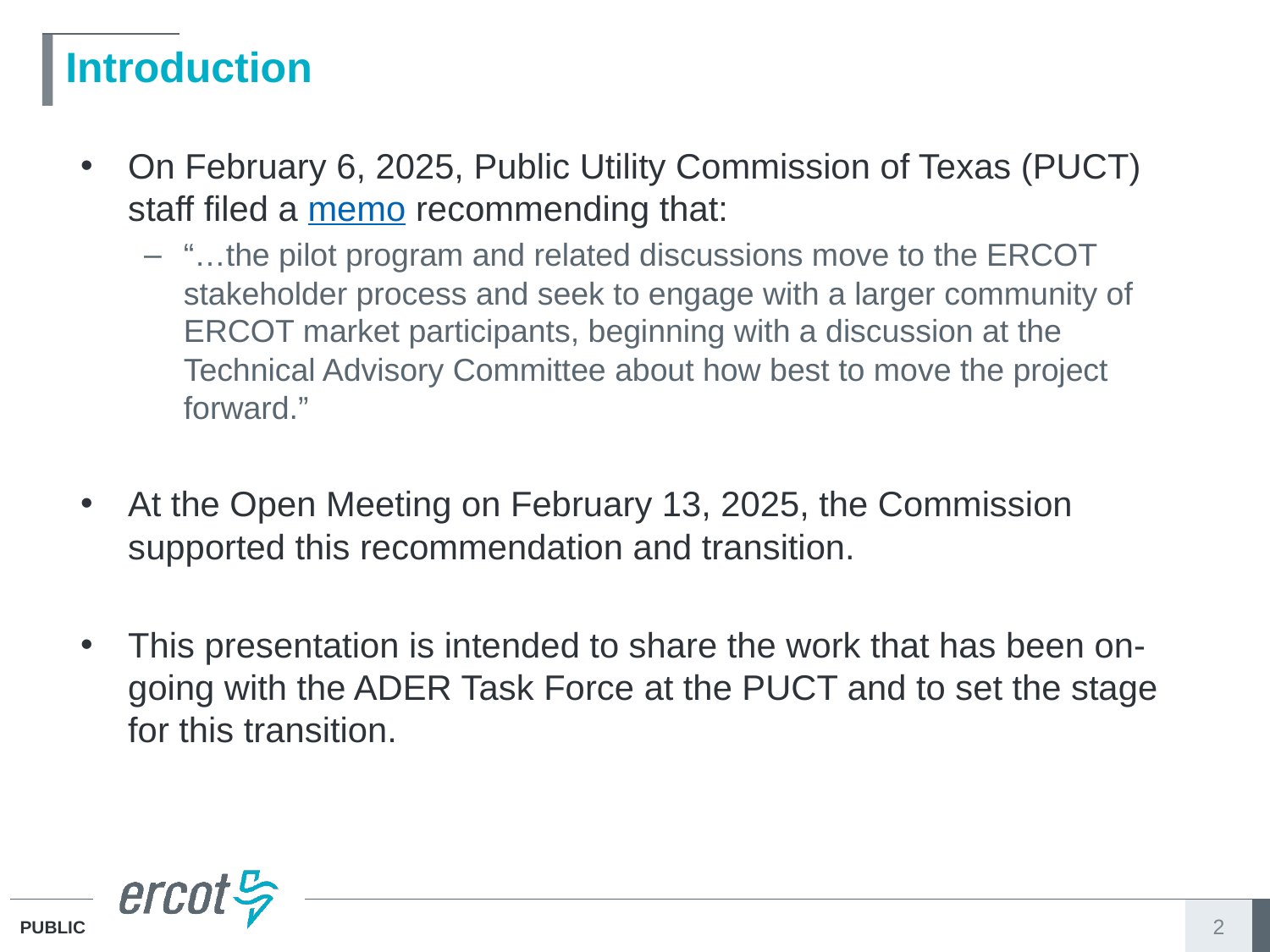

# Introduction
On February 6, 2025, Public Utility Commission of Texas (PUCT) staff filed a memo recommending that:
“…the pilot program and related discussions move to the ERCOT stakeholder process and seek to engage with a larger community of ERCOT market participants, beginning with a discussion at the Technical Advisory Committee about how best to move the project forward.”

At the Open Meeting on February 13, 2025, the Commission supported this recommendation and transition.

This presentation is intended to share the work that has been on-going with the ADER Task Force at the PUCT and to set the stage for this transition.
2